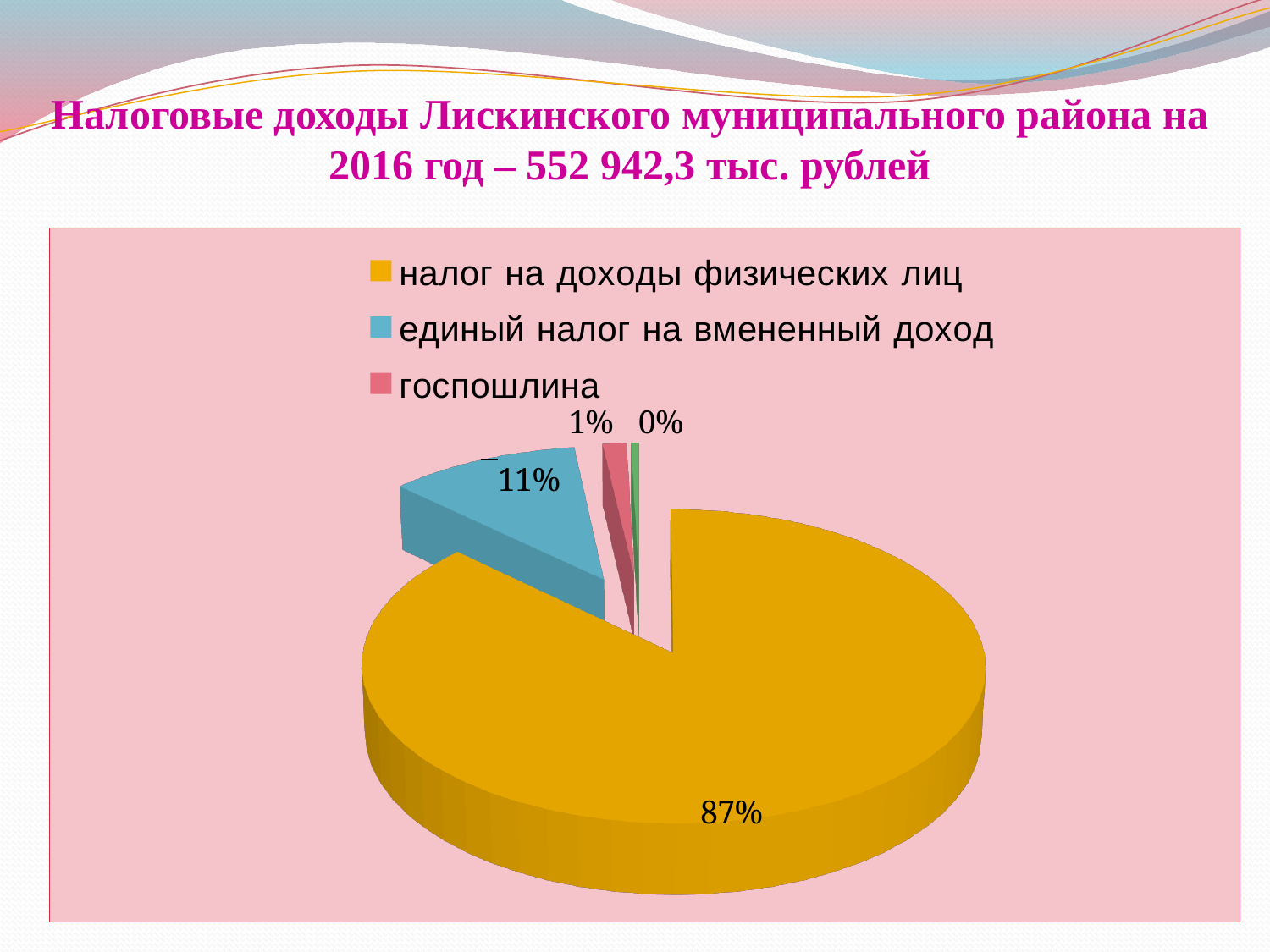

# Налоговые доходы Лискинского муниципального района на 2016 год – 552 942,3 тыс. рублей

[unsupported chart]